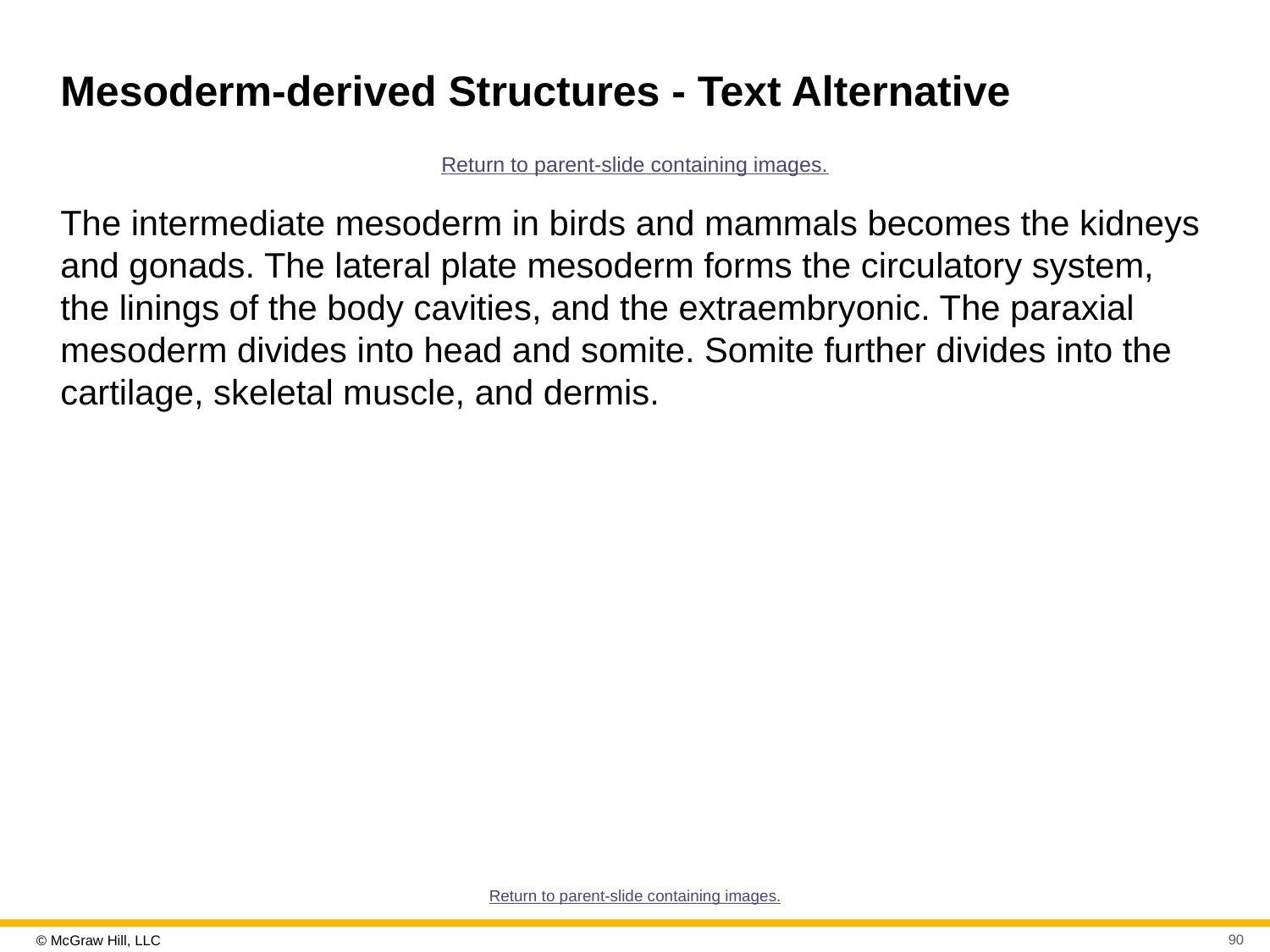

# Mesoderm-derived Structures - Text Alternative
Return to parent-slide containing images.
The intermediate mesoderm in birds and mammals becomes the kidneys and gonads. The lateral plate mesoderm forms the circulatory system, the linings of the body cavities, and the extraembryonic. The paraxial mesoderm divides into head and somite. Somite further divides into the cartilage, skeletal muscle, and dermis.
Return to parent-slide containing images.
90